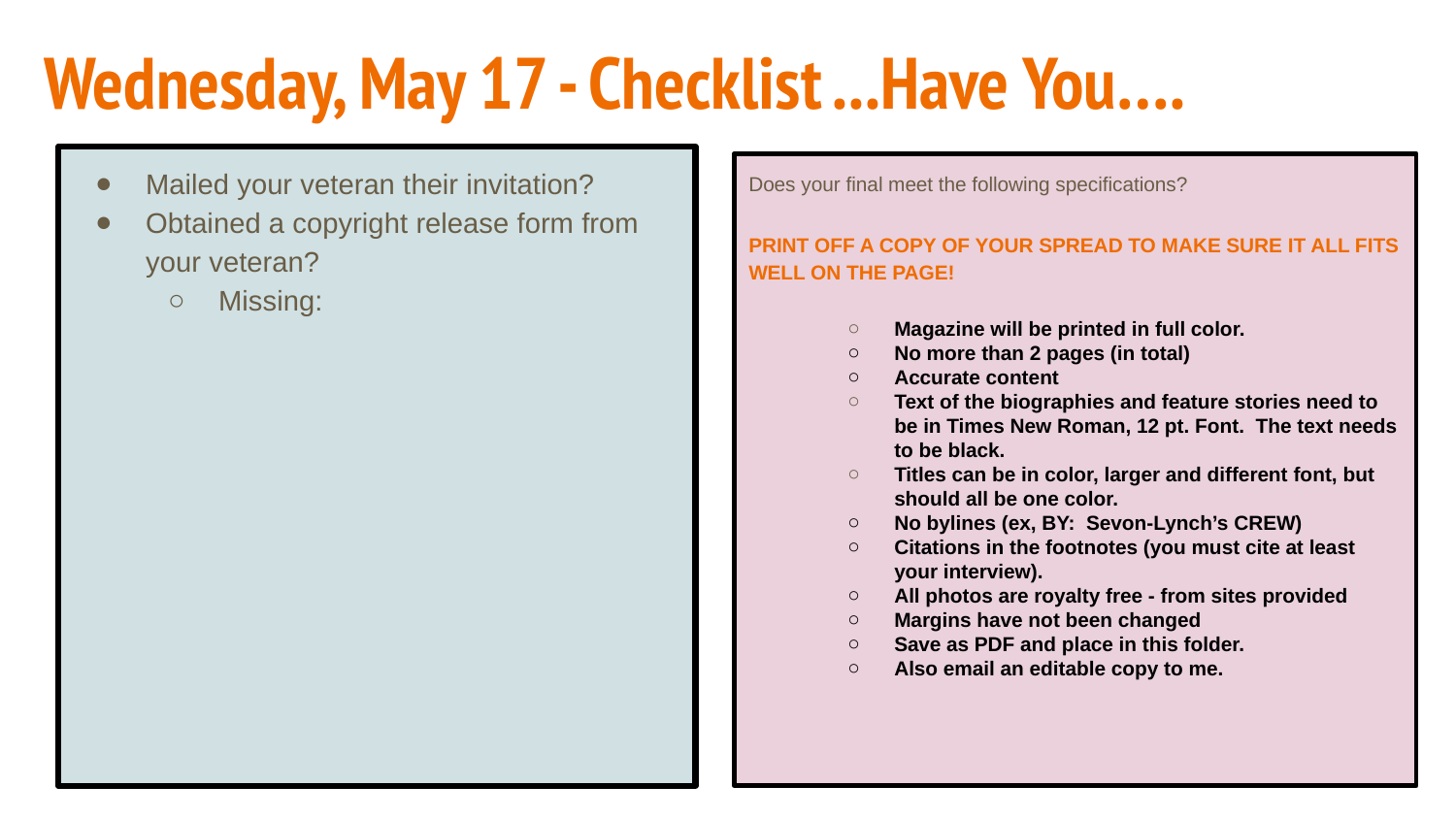

# Wednesday, May 17 - Checklist ...Have You….
Mailed your veteran their invitation?
Obtained a copyright release form from your veteran?
Missing:

Does your final meet the following specifications?
PRINT OFF A COPY OF YOUR SPREAD TO MAKE SURE IT ALL FITS WELL ON THE PAGE!
Magazine will be printed in full color.
No more than 2 pages (in total)
Accurate content
Text of the biographies and feature stories need to be in Times New Roman, 12 pt. Font.  The text needs to be black.
Titles can be in color, larger and different font, but should all be one color.
No bylines (ex, BY:  Sevon-Lynch’s CREW)
Citations in the footnotes (you must cite at least your interview).
All photos are royalty free - from sites provided
Margins have not been changed
Save as PDF and place in this folder.
Also email an editable copy to me.